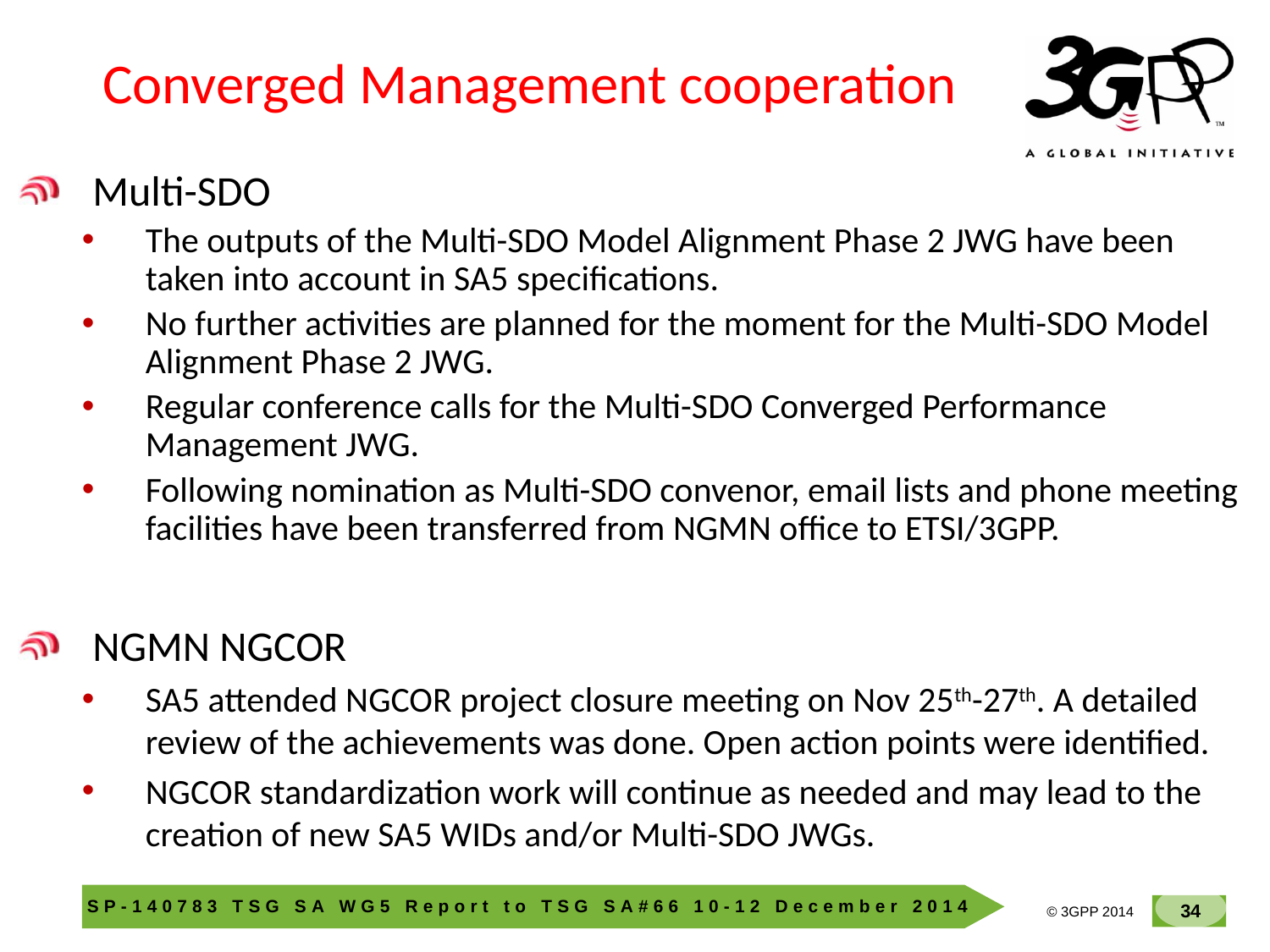

# Converged Management cooperation
Multi-SDO
The outputs of the Multi-SDO Model Alignment Phase 2 JWG have been taken into account in SA5 specifications.
No further activities are planned for the moment for the Multi-SDO Model Alignment Phase 2 JWG.
Regular conference calls for the Multi-SDO Converged Performance Management JWG.
Following nomination as Multi-SDO convenor, email lists and phone meeting facilities have been transferred from NGMN office to ETSI/3GPP.

NGMN NGCOR
SA5 attended NGCOR project closure meeting on Nov 25th-27th. A detailed review of the achievements was done. Open action points were identified.
NGCOR standardization work will continue as needed and may lead to the creation of new SA5 WIDs and/or Multi-SDO JWGs.